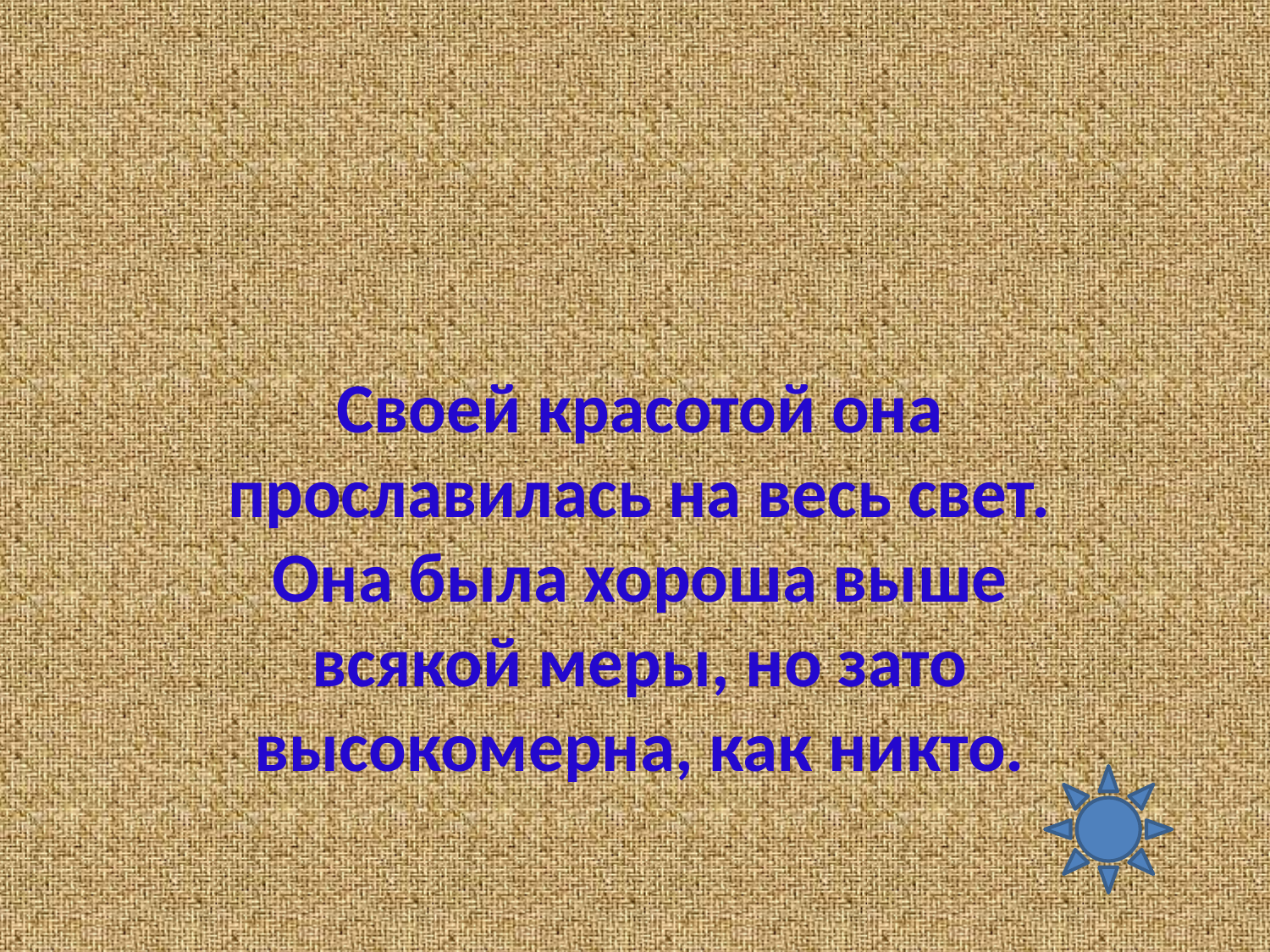

Своей красотой она прославилась на весь свет. Она была хороша выше всякой меры, но зато высокомерна, как никто.